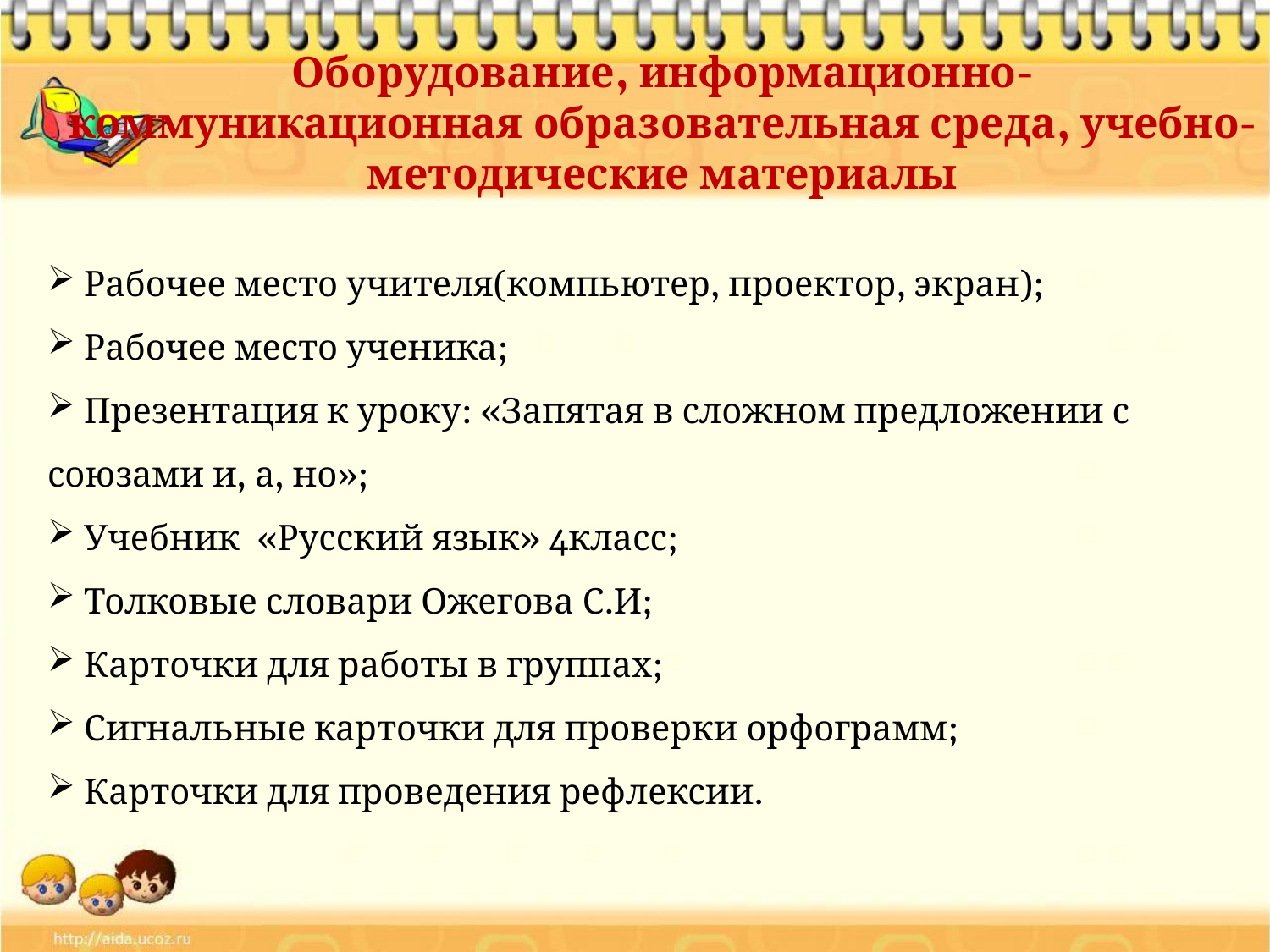

# Оборудование, информационно-коммуникационная образовательная среда, учебно-методические материалы
 Рабочее место учителя(компьютер, проектор, экран);
 Рабочее место ученика;
 Презентация к уроку: «Запятая в сложном предложении с союзами и, а, но»;
 Учебник  «Русский язык» 4класс;
 Толковые словари Ожегова С.И;
 Карточки для работы в группах;
 Сигнальные карточки для проверки орфограмм;
 Карточки для проведения рефлексии.